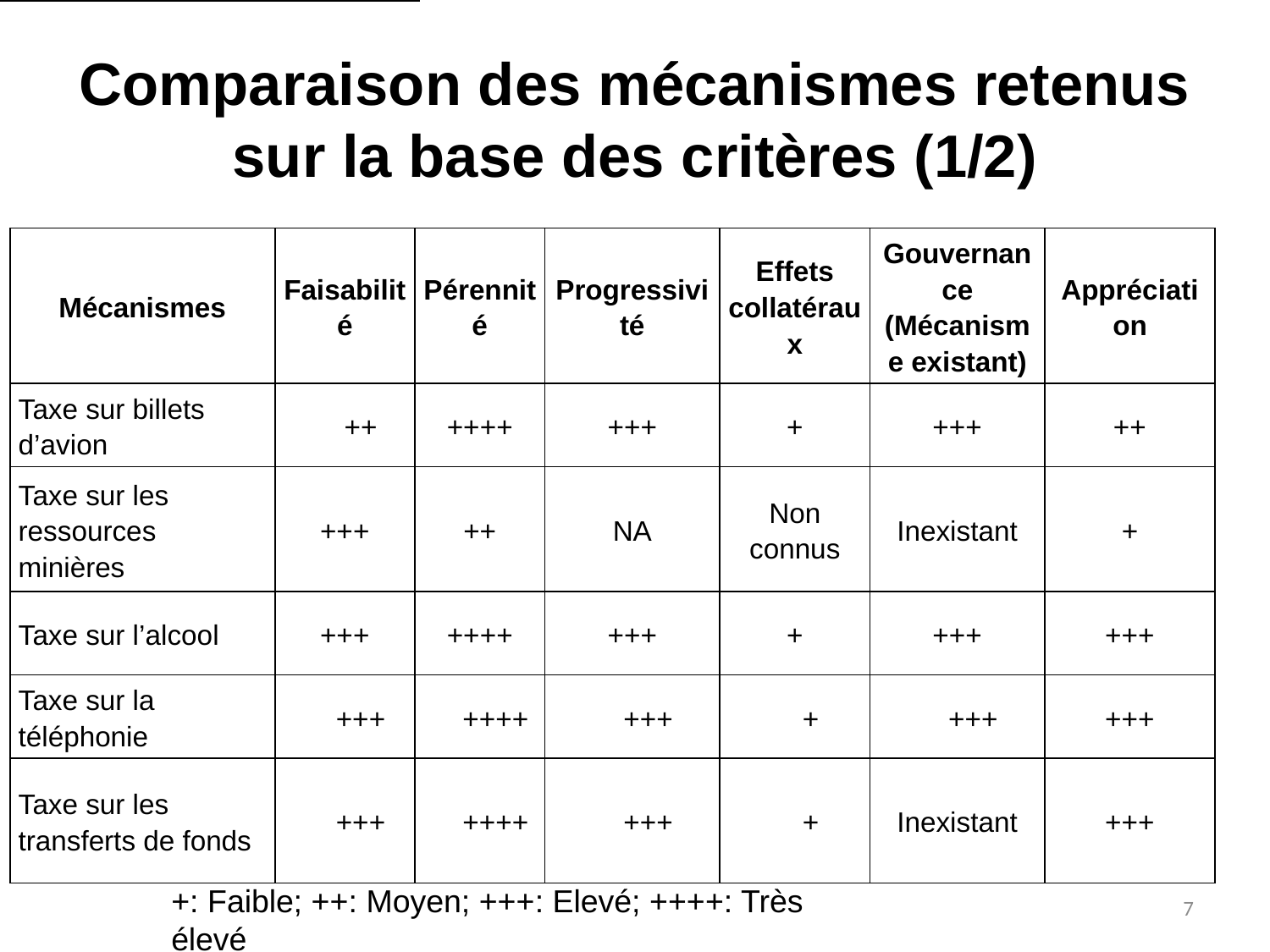

# Comparaison des mécanismes retenus sur la base des critères (1/2)
| Mécanismes | Faisabilité | Pérennité | Progressivité | Effets collatéraux | Gouvernance (Mécanisme existant) | Appréciation |
| --- | --- | --- | --- | --- | --- | --- |
| Taxe sur billets d’avion | ++ | ++++ | +++ | + | +++ | ++ |
| Taxe sur les ressources minières | +++ | ++ | NA | Non connus | Inexistant | + |
| Taxe sur l’alcool | +++ | ++++ | +++ | + | +++ | +++ |
| Taxe sur la téléphonie | +++ | ++++ | +++ | + | +++ | +++ |
| Taxe sur les transferts de fonds | +++ | ++++ | +++ | + | Inexistant | +++ |
+: Faible; ++: Moyen; +++: Elevé; ++++: Très élevé
7